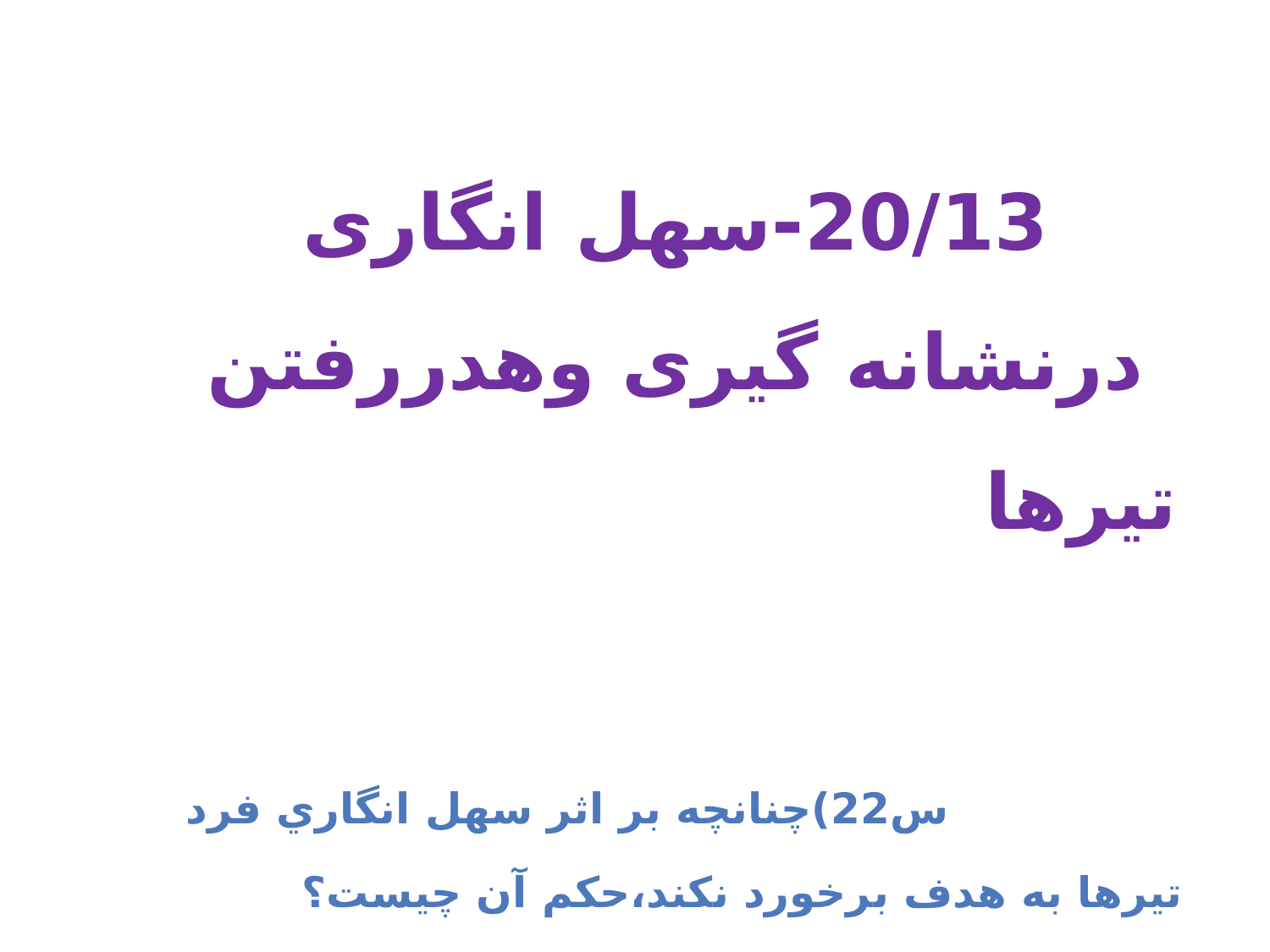

20/13-سهل انگاری درنشانه گیری وهدررفتن تیرها
        س22)چنانچه بر اثر سهل انگاري فرد تيرها به هدف برخورد نکند،حکم آن چیست؟
 ج) اگر به قصد هدف نشانه گيري كرده و به دلايل مختلف از جمله ناشي بودن تير به هدف اصابت نكند، اشكال ندارد و ضامن نيست، ولي اگر عمداً سهل انگاري كند، اتلاف بيت المال بوده و ضامن است.